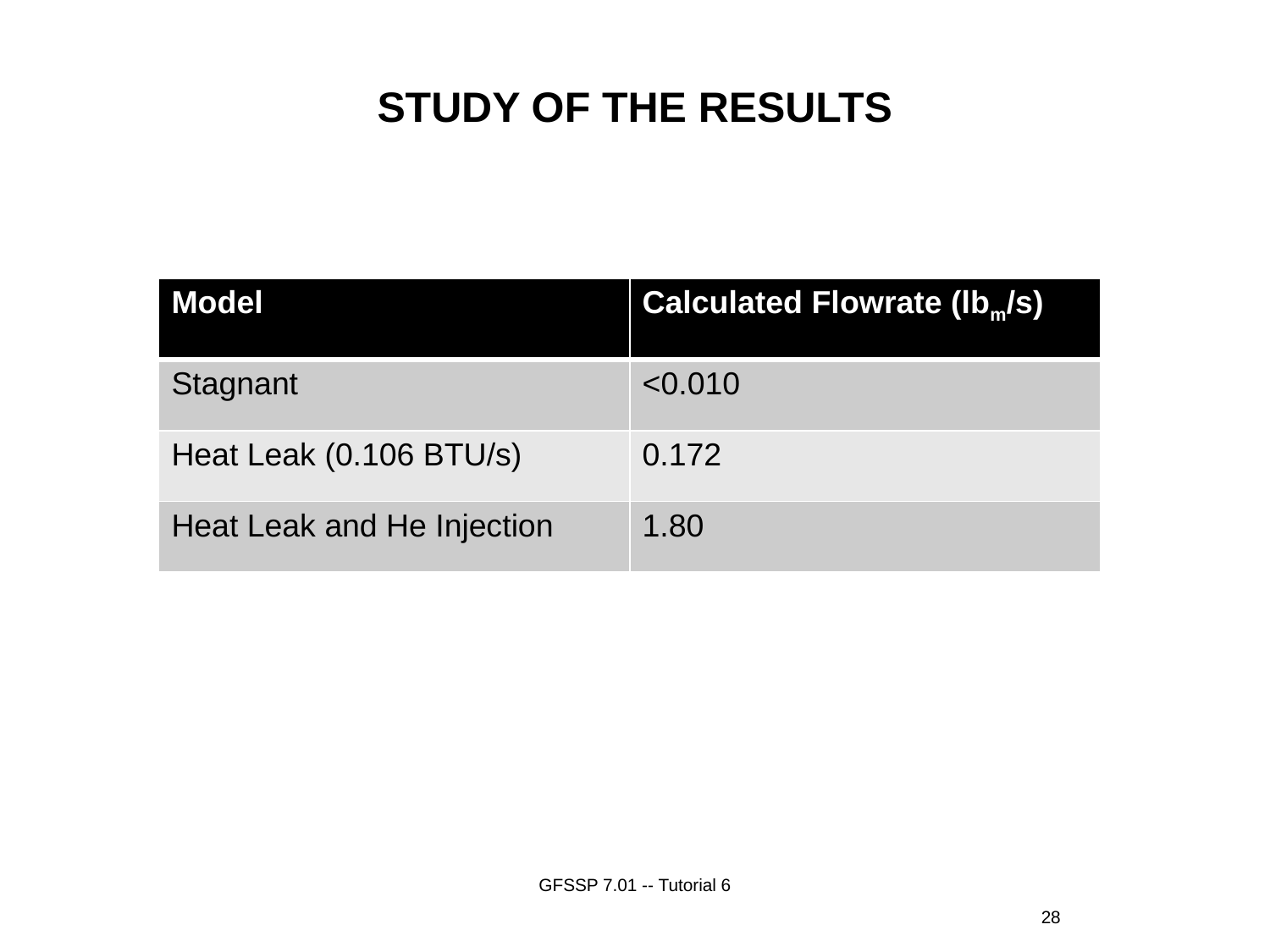

STUDY OF THE RESULTS
| Model | Calculated Flowrate (lbm/s) |
| --- | --- |
| Stagnant | <0.010 |
| Heat Leak (0.106 BTU/s) | 0.172 |
| Heat Leak and He Injection | 1.80 |

GFSSP 7.01 -- Tutorial 6
28